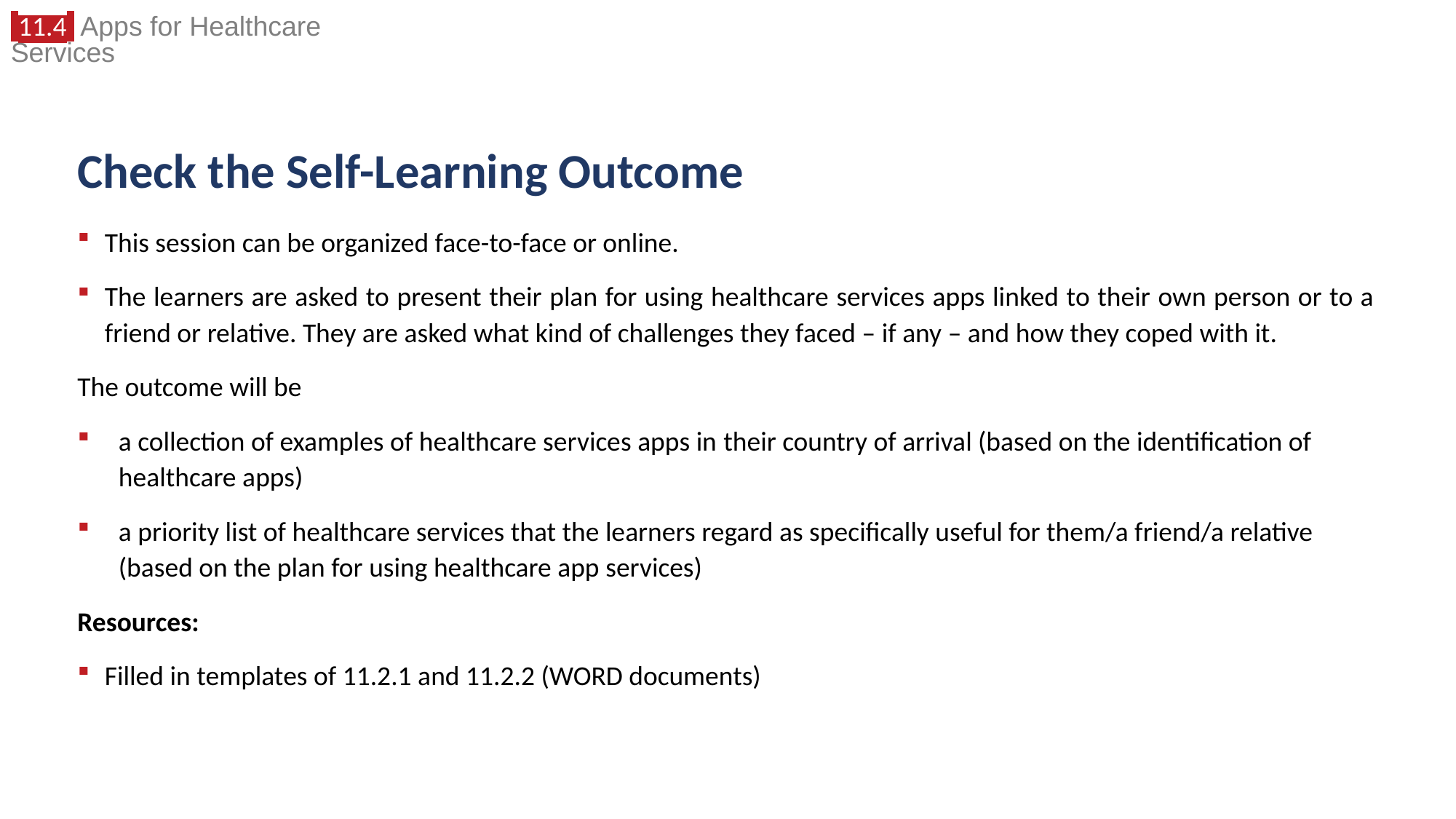

# Check the Self-Learning Outcome
This session can be organized face-to-face or online.
The learners are asked to present their plan for using healthcare services apps linked to their own person or to a friend or relative. They are asked what kind of challenges they faced – if any – and how they coped with it.
The outcome will be
a collection of examples of healthcare services apps in their country of arrival (based on the identification of healthcare apps)
a priority list of healthcare services that the learners regard as specifically useful for them/a friend/a relative (based on the plan for using healthcare app services)
Resources:
Filled in templates of 11.2.1 and 11.2.2 (WORD documents)